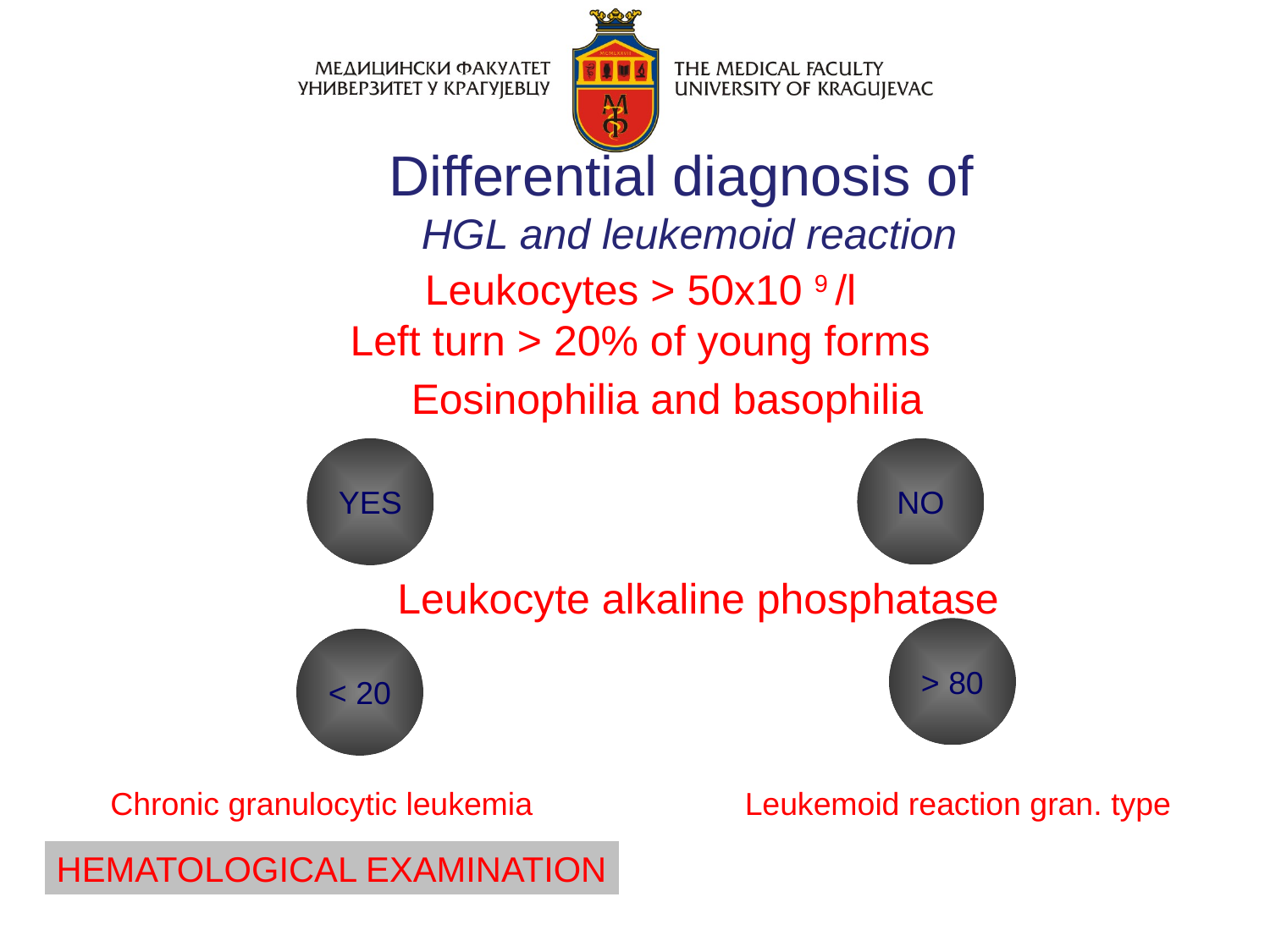

# Differential diagnosis of HGL and leukemoid reaction
Leukocytes > 50x10 9 /l
Left turn > 20% of young forms
Eosinophilia and basophilia
YES
NO
Leukocyte alkaline phosphatase
> 80
< 20
Chronic granulocytic leukemia
Leukemoid reaction gran. type
HEMATOLOGICAL EXAMINATION
Ph-negative chronic MPB (APL>10)